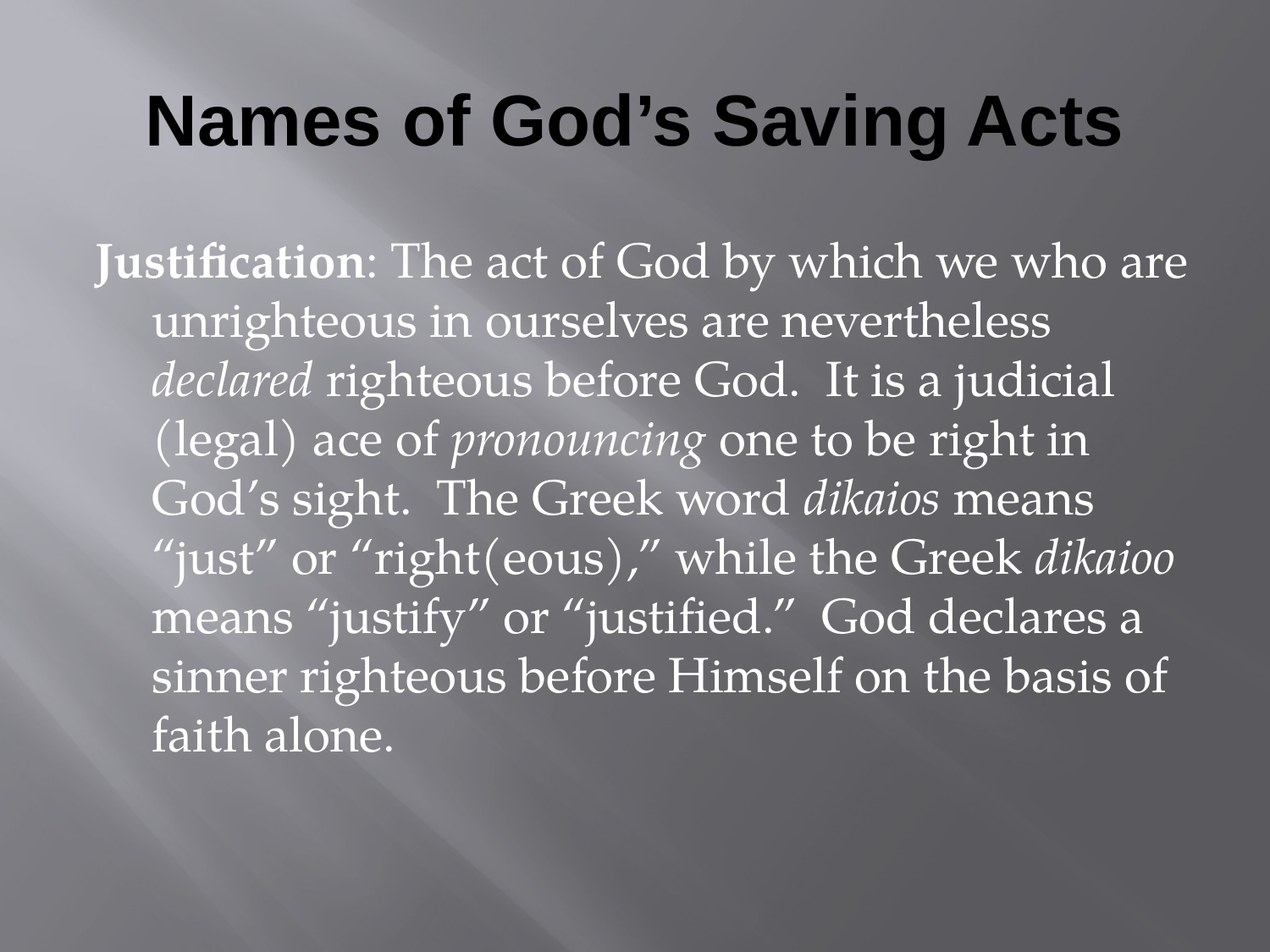

# Names of God’s Saving Acts
Justification: The act of God by which we who are unrighteous in ourselves are nevertheless declared righteous before God.  It is a judicial (legal) ace of pronouncing one to be right in God’s sight.  The Greek word dikaios means “just” or “right(eous),” while the Greek dikaioo means “justify” or “justified.”  God declares a sinner righteous before Himself on the basis of faith alone.